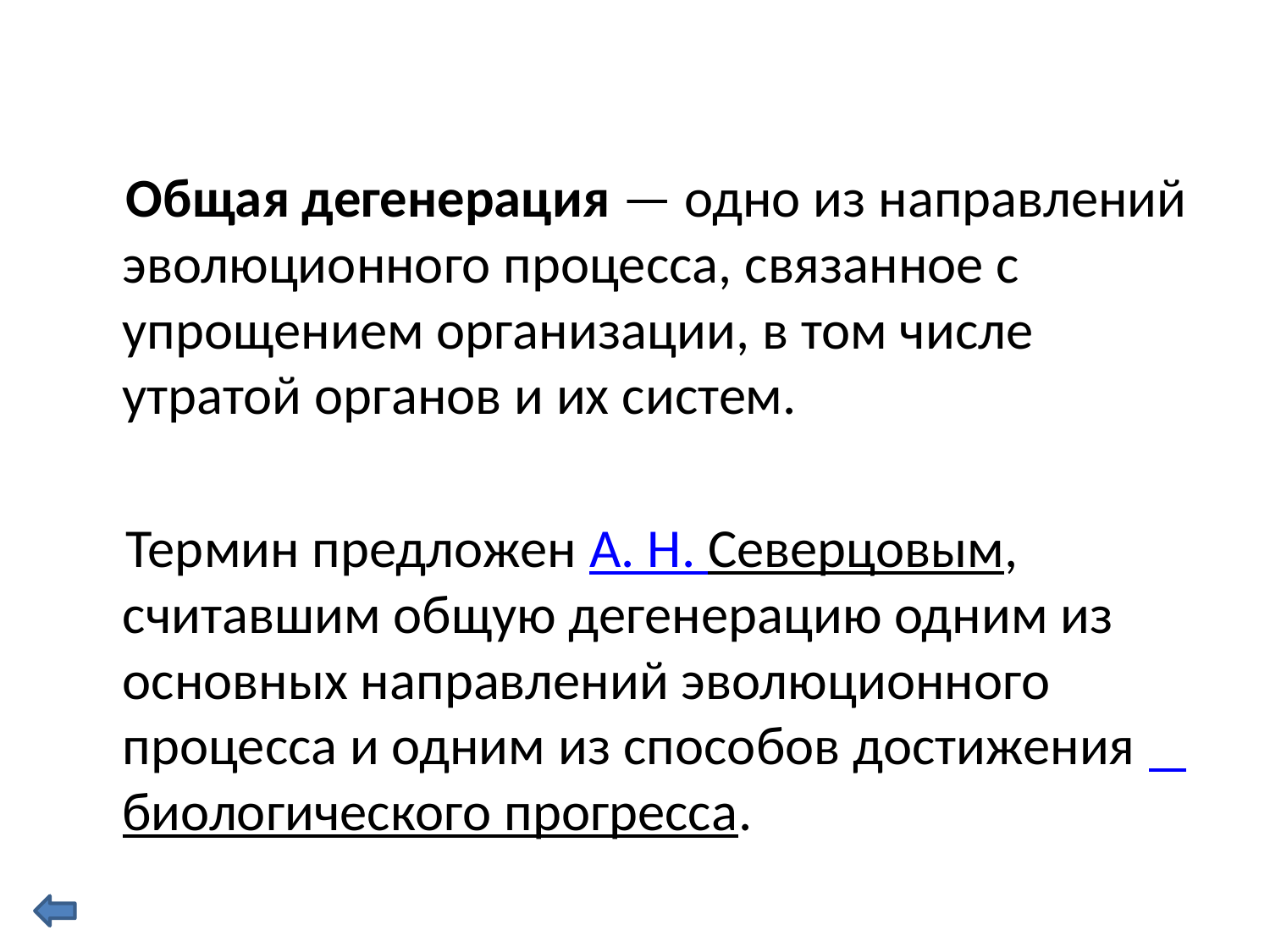

#
    Общая дегенерация — одно из направлений эволюционного процесса, связанное с упрощением организации, в том числе утратой органов и их систем.

    Термин предложен А. Н. Северцовым, считавшим общую дегенерацию одним из основных направлений эволюционного процесса и одним из способов достижения    биологического прогресса.